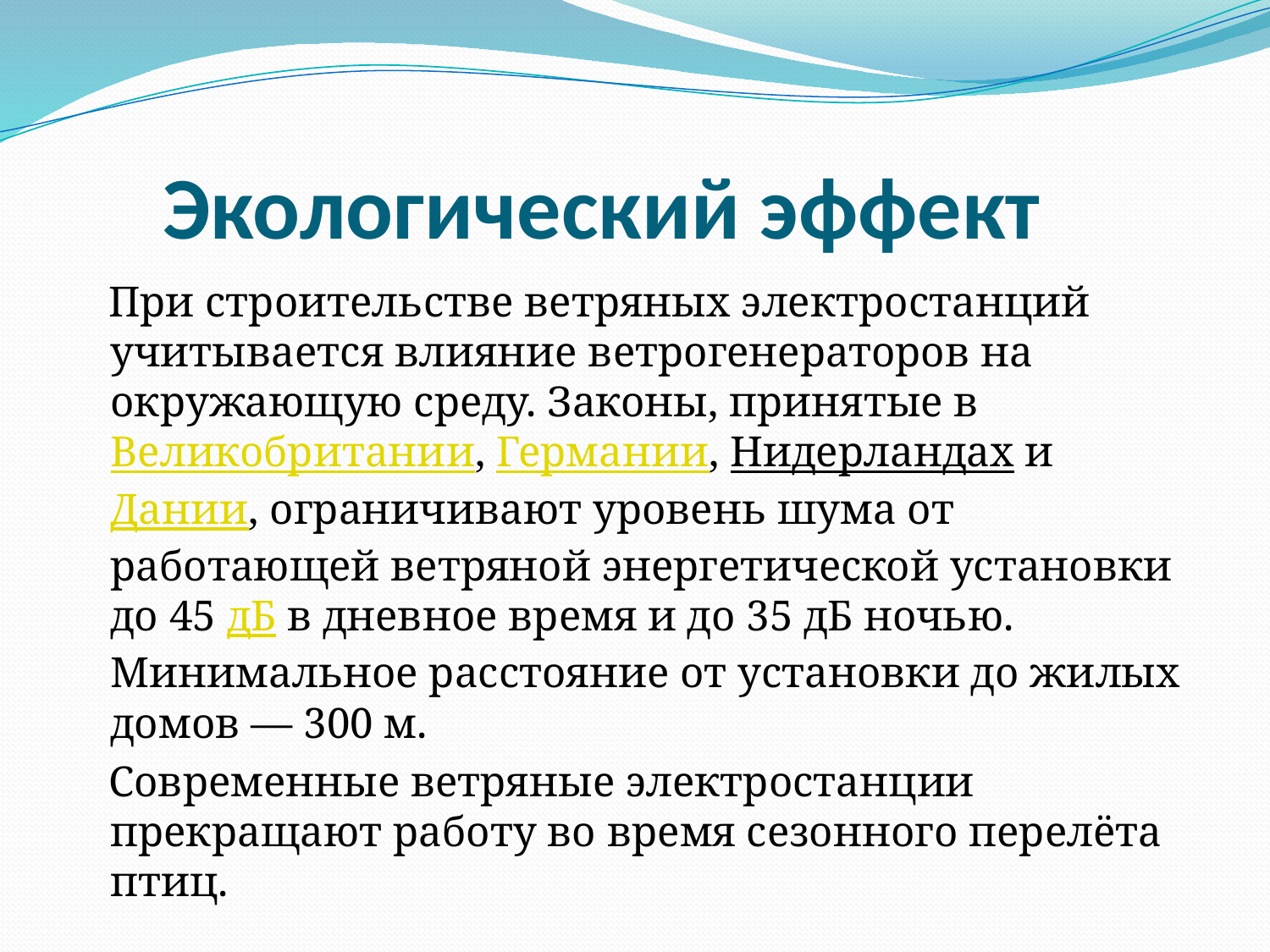

# Экологический эффект
   При строительстве ветряных электростанций учитывается влияние ветрогенераторов на окружающую среду. Законы, принятые в Великобритании, Германии, Нидерландах и Дании, ограничивают уровень шума от работающей ветряной энергетической установки до 45 дБ в дневное время и до 35 дБ ночью. Минимальное расстояние от установки до жилых домов — 300 м.
   Современные ветряные электростанции прекращают работу во время сезонного перелёта птиц.